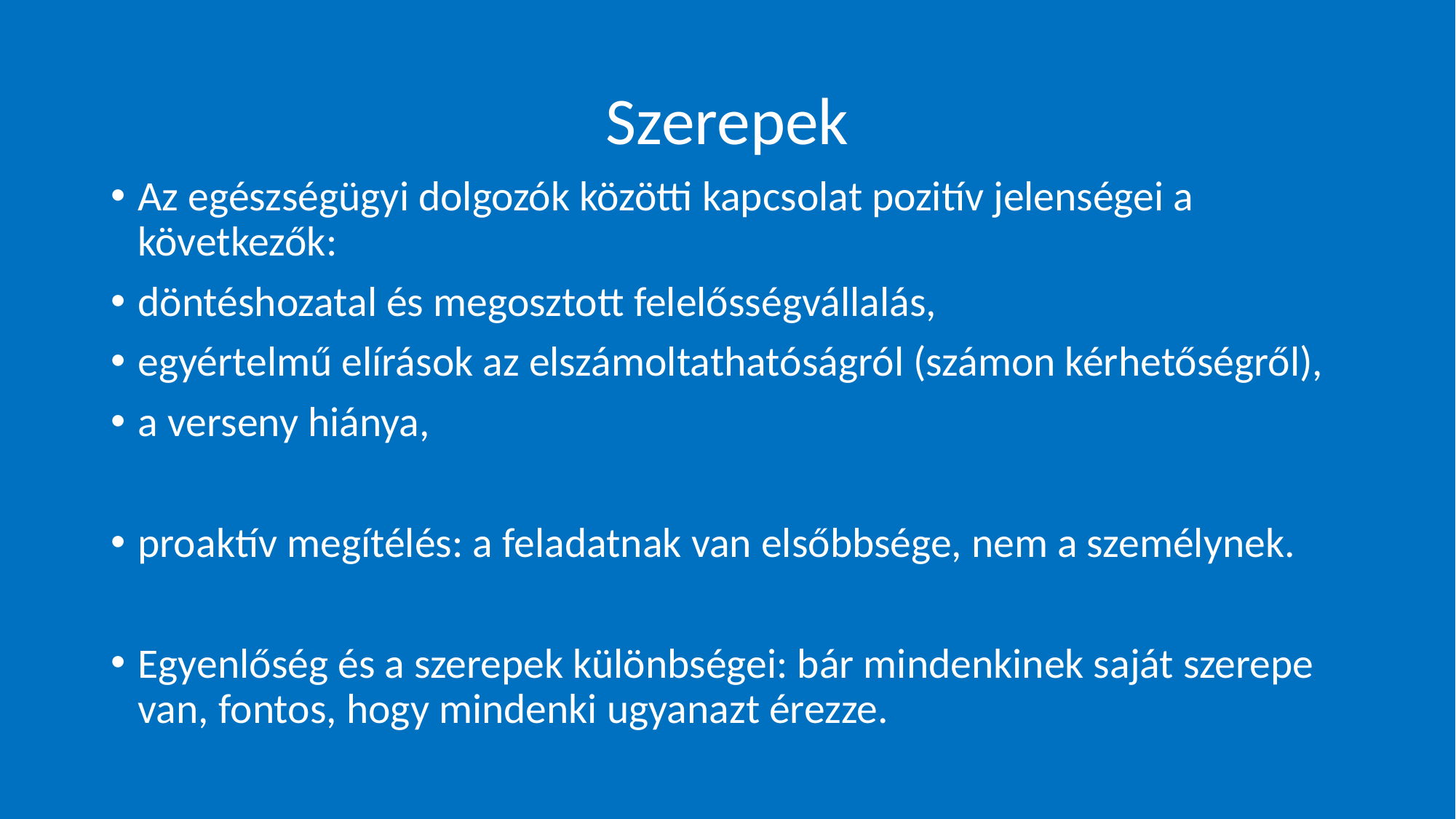

# Szerepek
Az egészségügyi dolgozók közötti kapcsolat pozitív jelenségei a következők:
döntéshozatal és megosztott felelősségvállalás,
egyértelmű elírások az elszámoltathatóságról (számon kérhetőségről),
a verseny hiánya,

proaktív megítélés: a feladatnak van elsőbbsége, nem a személynek.

Egyenlőség és a szerepek különbségei: bár mindenkinek saját szerepe van, fontos, hogy mindenki ugyanazt érezze.